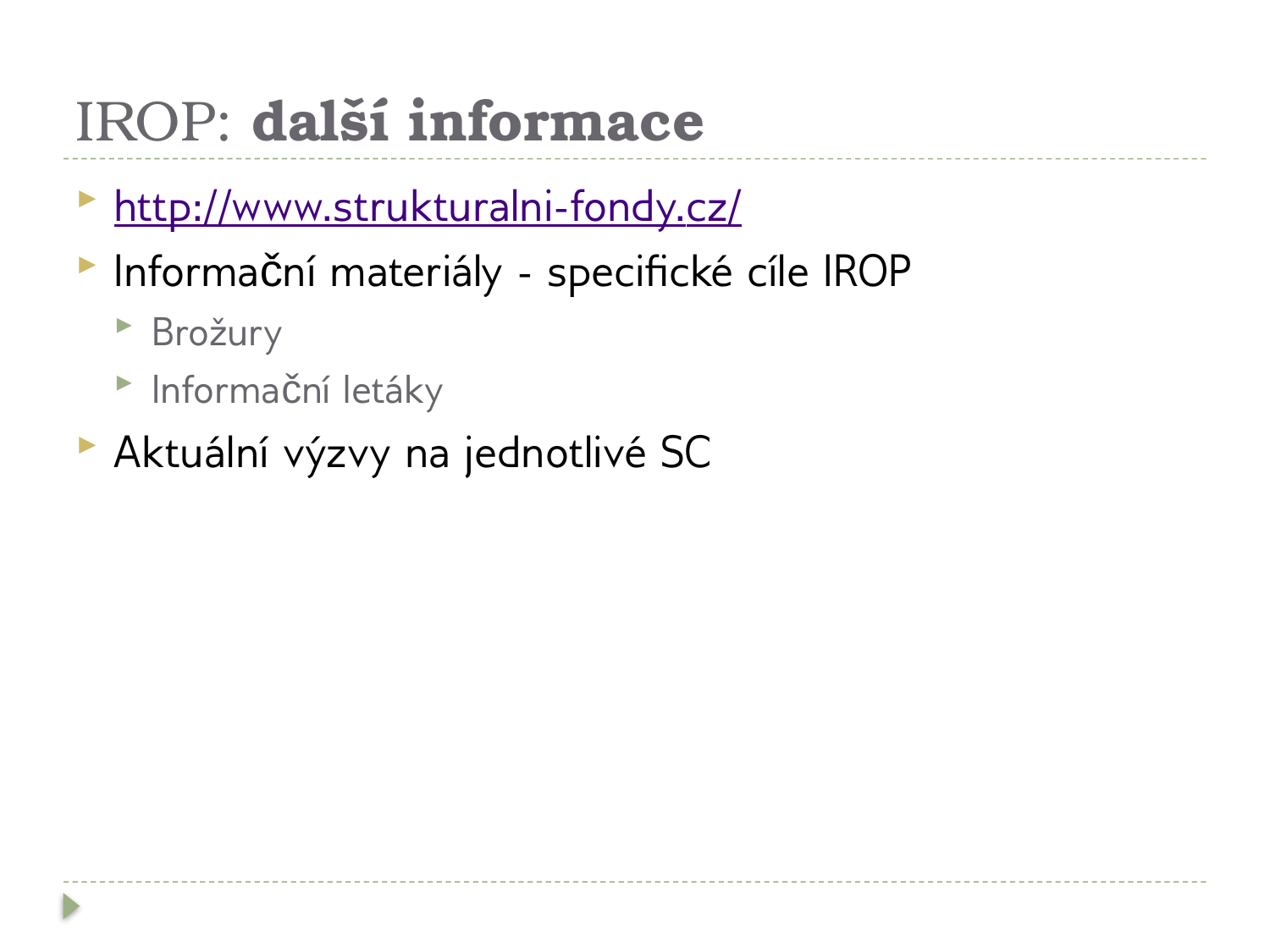

# IROP: další informace
http://www.strukturalni-fondy.cz/
Informační materiály - specifické cíle IROP
Brožury
Informační letáky
Aktuální výzvy na jednotlivé SC